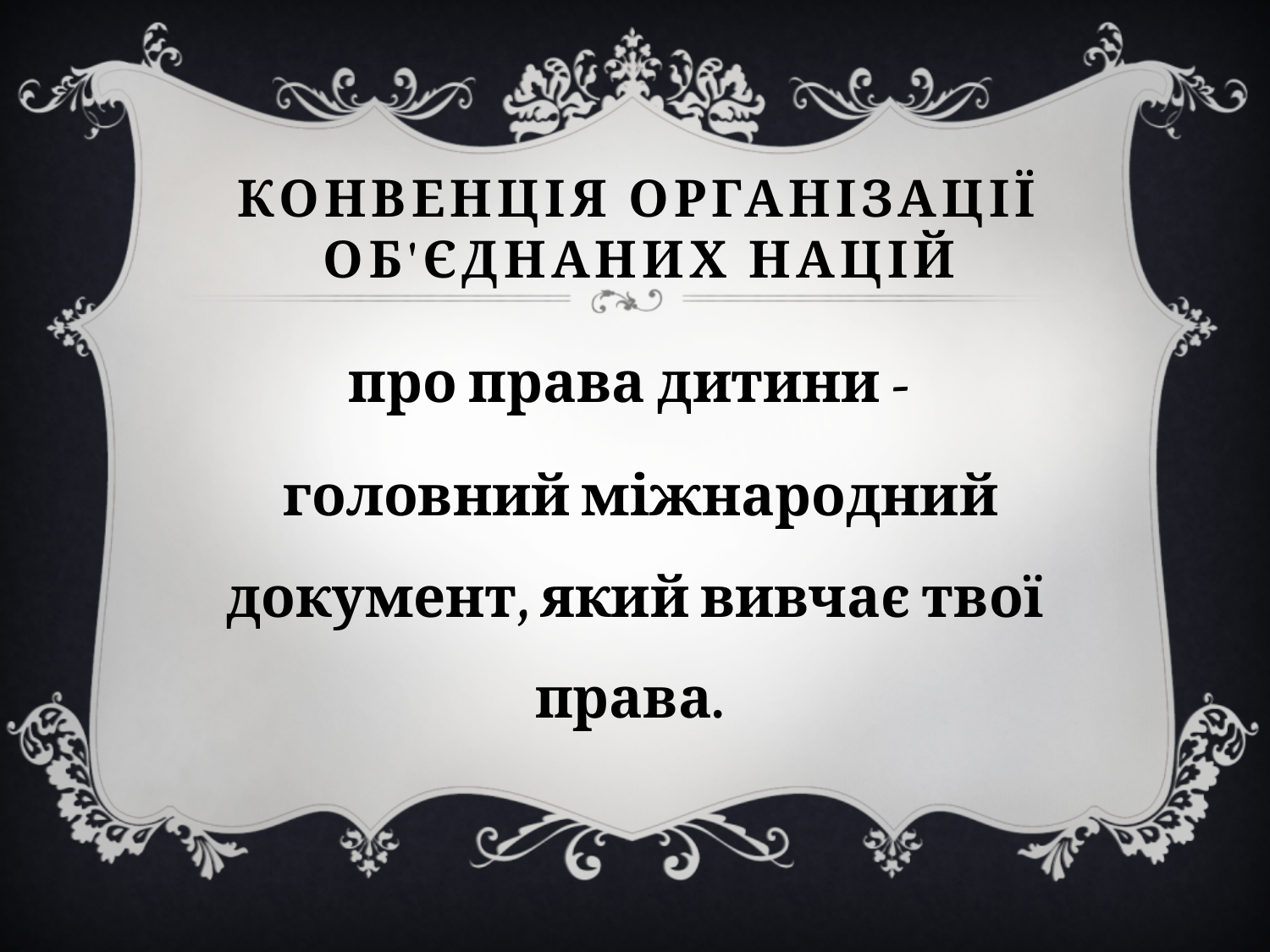

# Конвенція Організації об'єднаних націй
про права дитини -
 головний міжнародний документ, який вивчає твої права.